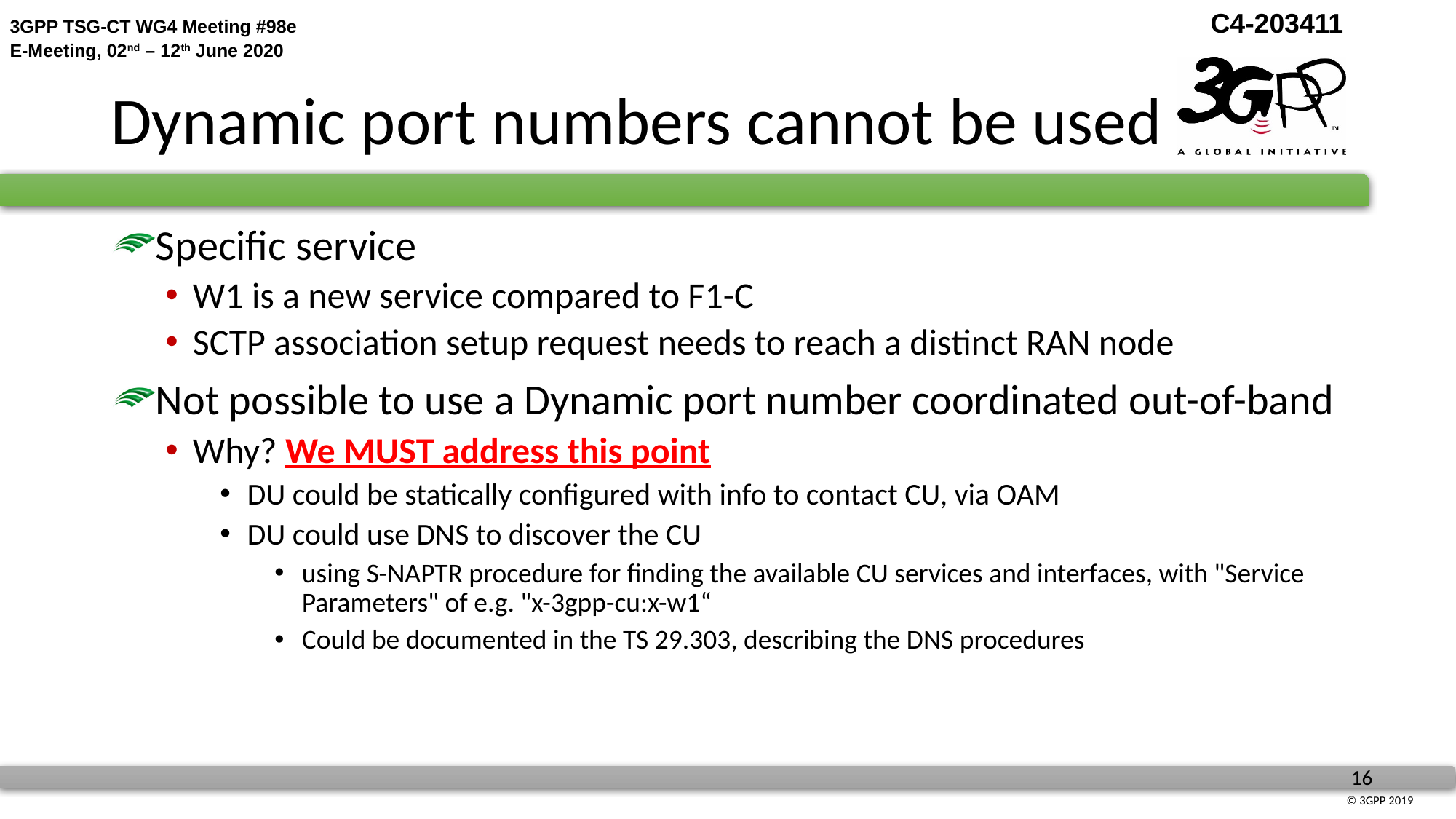

# Dynamic port numbers cannot be used
Specific service
W1 is a new service compared to F1-C
SCTP association setup request needs to reach a distinct RAN node
Not possible to use a Dynamic port number coordinated out-of-band
Why? We MUST address this point
DU could be statically configured with info to contact CU, via OAM
DU could use DNS to discover the CU
using S-NAPTR procedure for finding the available CU services and interfaces, with "Service Parameters" of e.g. "x-3gpp-cu:x-w1“
Could be documented in the TS 29.303, describing the DNS procedures